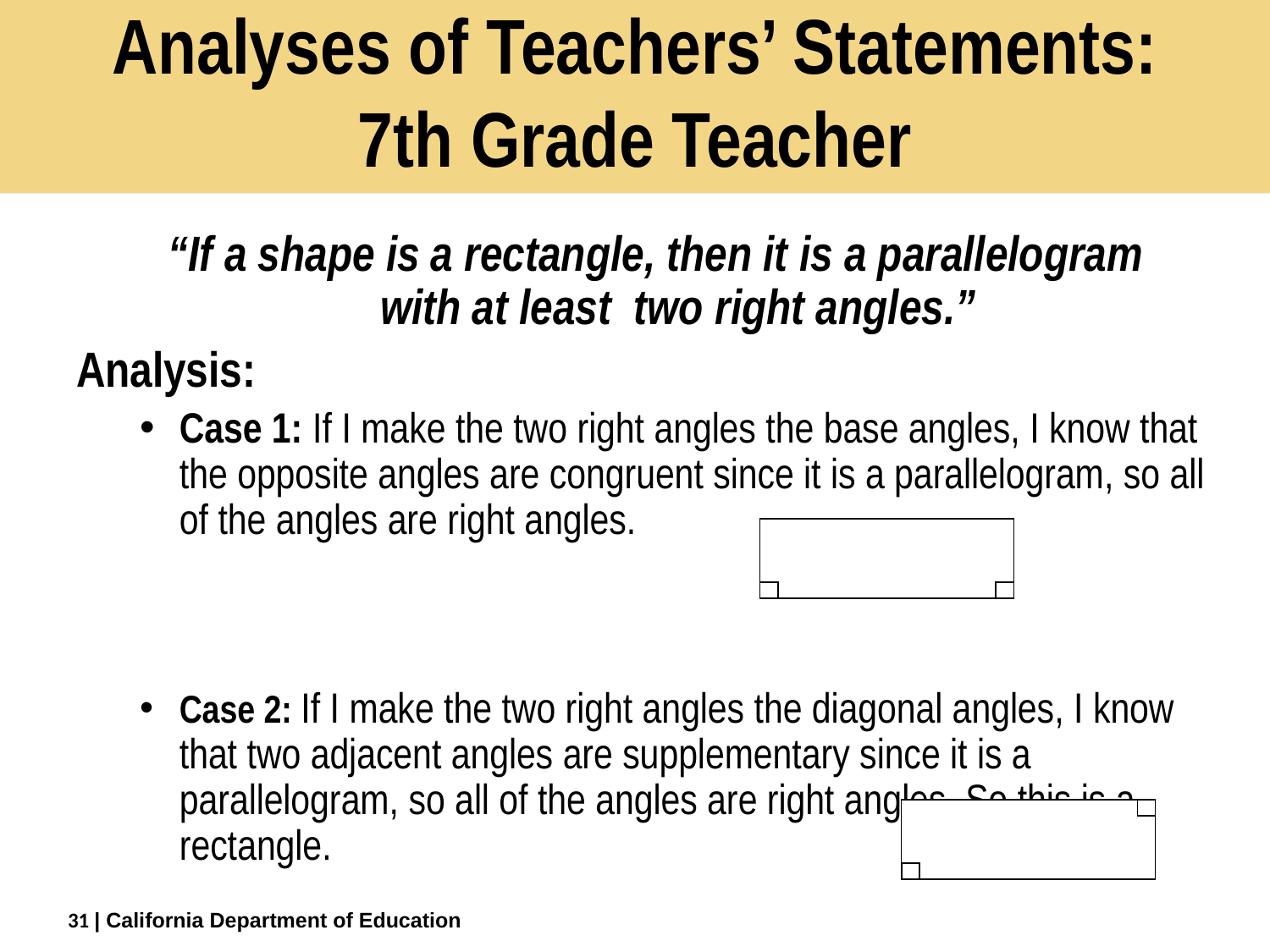

# Analyses of Teachers’ Statements: 7th Grade Teacher
	“If a shape is a rectangle, then it is a parallelogram     with at least  two right angles.”
Analysis:
Case 1: If I make the two right angles the base angles, I know that the opposite angles are congruent since it is a parallelogram, so all of the angles are right angles.

Case 2: If I make the two right angles the diagonal angles, I know that two adjacent angles are supplementary since it is a parallelogram, so all of the angles are right angles. So this is a rectangle.

31
| California Department of Education